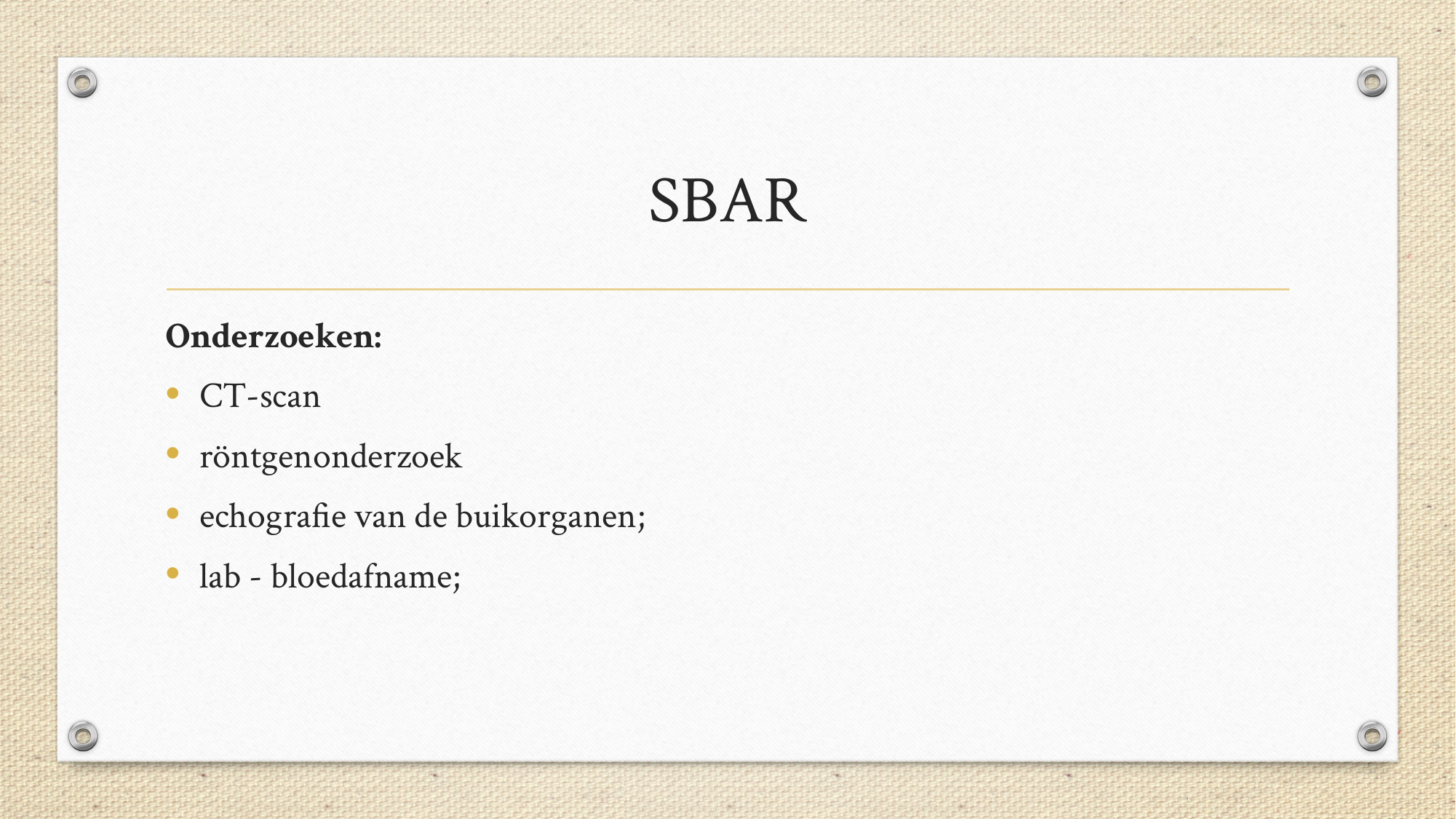

# SBAR
Onderzoeken:
CT-scan
röntgenonderzoek
echografie van de buikorganen;
lab - bloedafname;